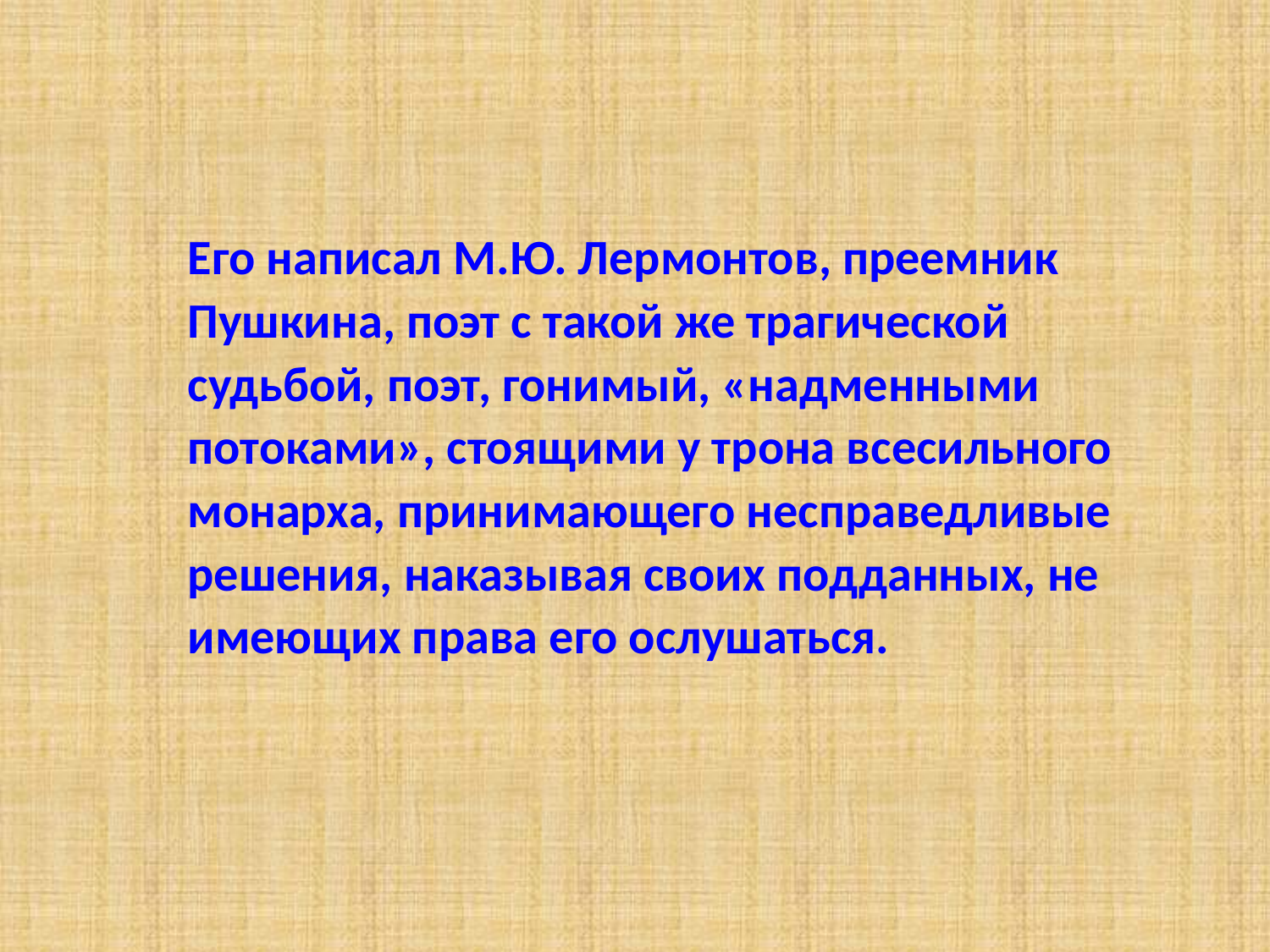

Его написал М.Ю. Лермонтов, преемник
Пушкина, поэт с такой же трагической
судьбой, поэт, гонимый, «надменными
потоками», стоящими у трона всесильного
монарха, принимающего несправедливые
решения, наказывая своих подданных, не
имеющих права его ослушаться.